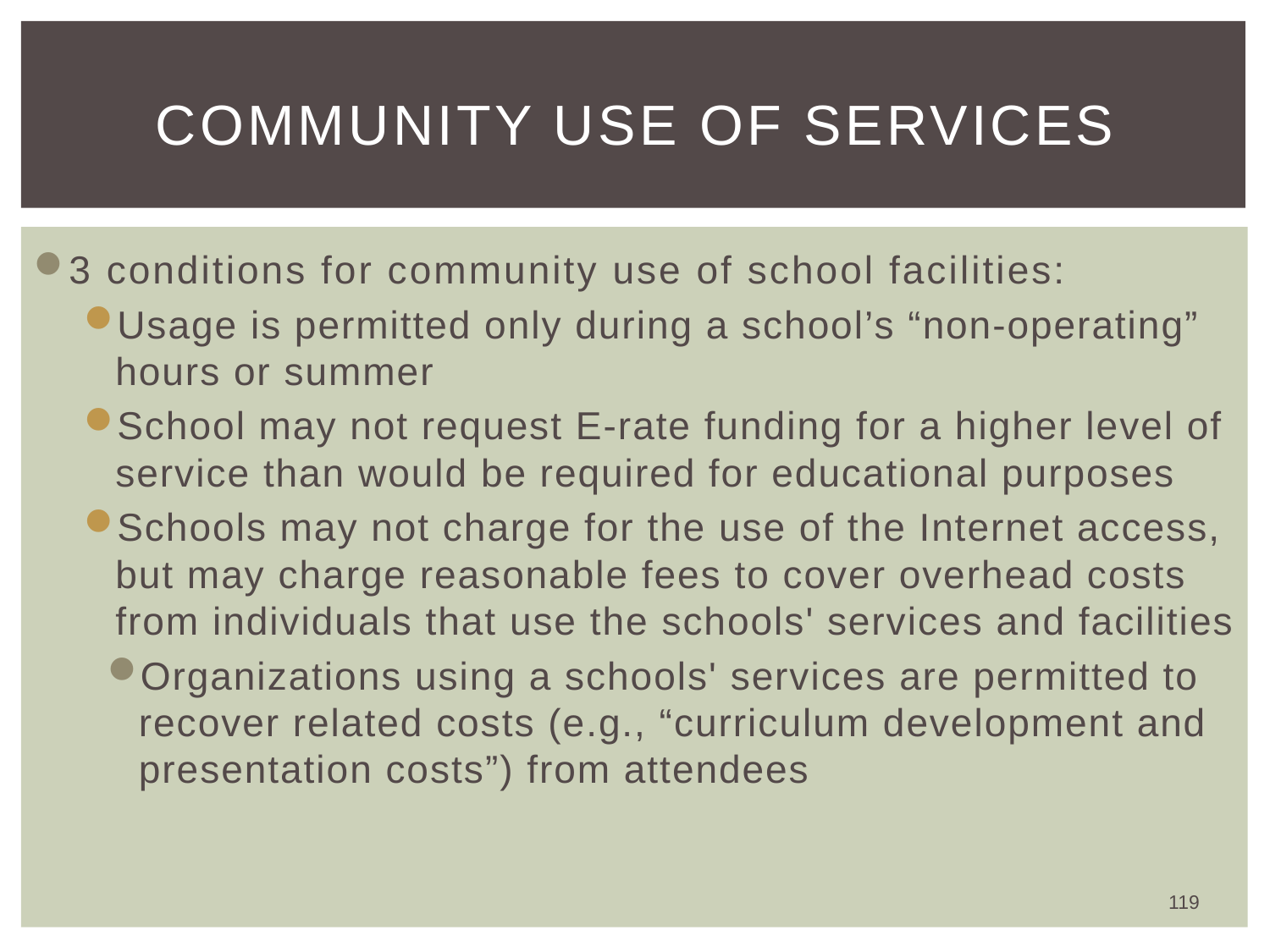

# Community Use of Services
3 conditions for community use of school facilities:
Usage is permitted only during a school’s “non-operating” hours or summer
School may not request E-rate funding for a higher level of service than would be required for educational purposes
Schools may not charge for the use of the Internet access, but may charge reasonable fees to cover overhead costs from individuals that use the schools' services and facilities
Organizations using a schools' services are permitted to recover related costs (e.g., “curriculum development and presentation costs”) from attendees
119